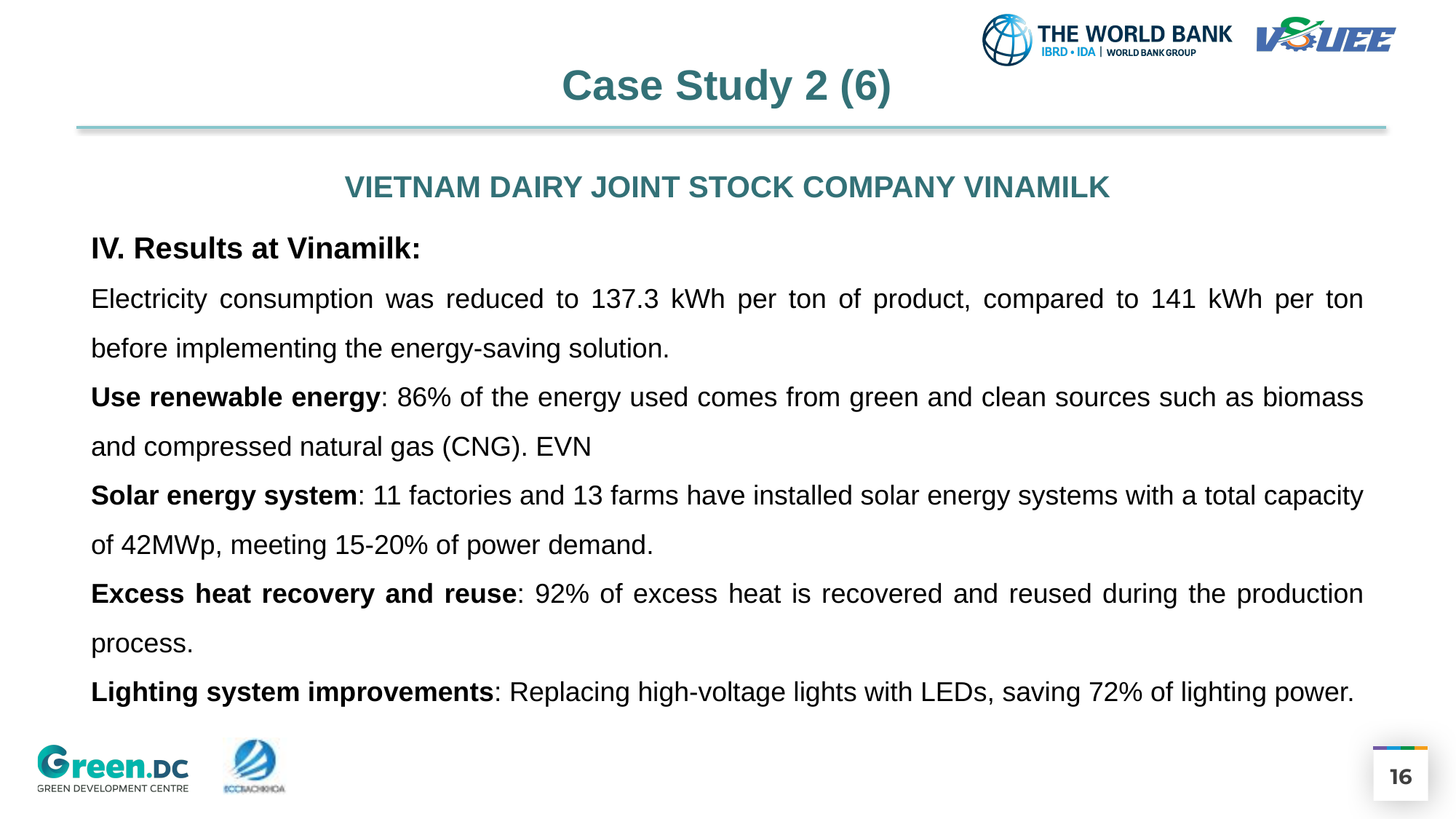

Case Study 2 (6)
VIETNAM DAIRY JOINT STOCK COMPANY VINAMILK

IV. Results at Vinamilk:
Electricity consumption was reduced to 137.3 kWh per ton of product, compared to 141 kWh per ton before implementing the energy-saving solution.
Use renewable energy: 86% of the energy used comes from green and clean sources such as biomass and compressed natural gas (CNG). EVN
Solar energy system: 11 factories and 13 farms have installed solar energy systems with a total capacity of 42MWp, meeting 15-20% of power demand.
Excess heat recovery and reuse: 92% of excess heat is recovered and reused during the production process.
Lighting system improvements: Replacing high-voltage lights with LEDs, saving 72% of lighting power.